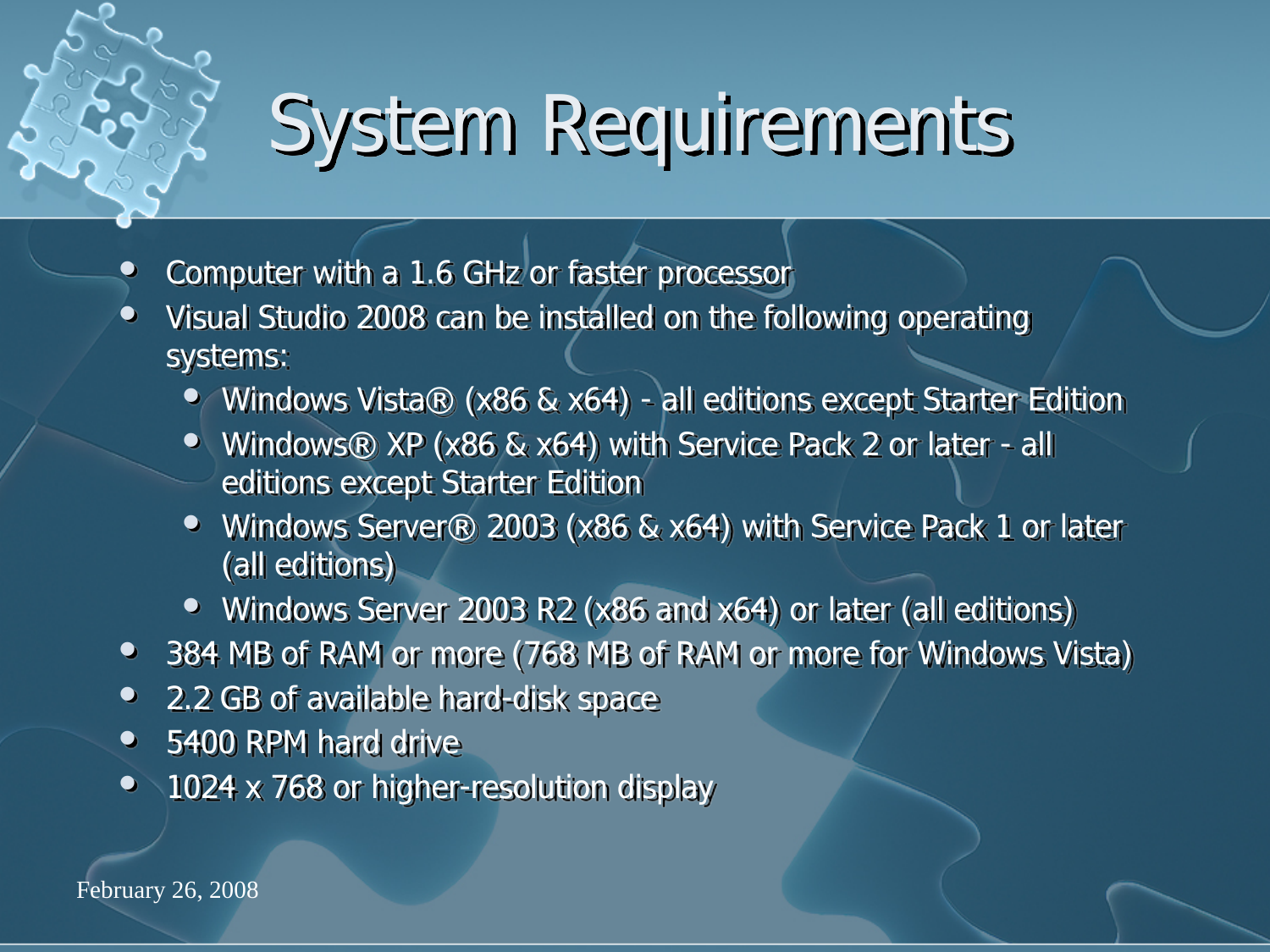

# System Requirements
Computer with a 1.6 GHz or faster processor
Visual Studio 2008 can be installed on the following operating systems:
Windows Vista® (x86 & x64) - all editions except Starter Edition
Windows® XP (x86 & x64) with Service Pack 2 or later - all editions except Starter Edition
Windows Server® 2003 (x86 & x64) with Service Pack 1 or later (all editions)
Windows Server 2003 R2 (x86 and x64) or later (all editions)
384 MB of RAM or more (768 MB of RAM or more for Windows Vista)
2.2 GB of available hard-disk space
5400 RPM hard drive
1024 x 768 or higher-resolution display

February 26, 2008